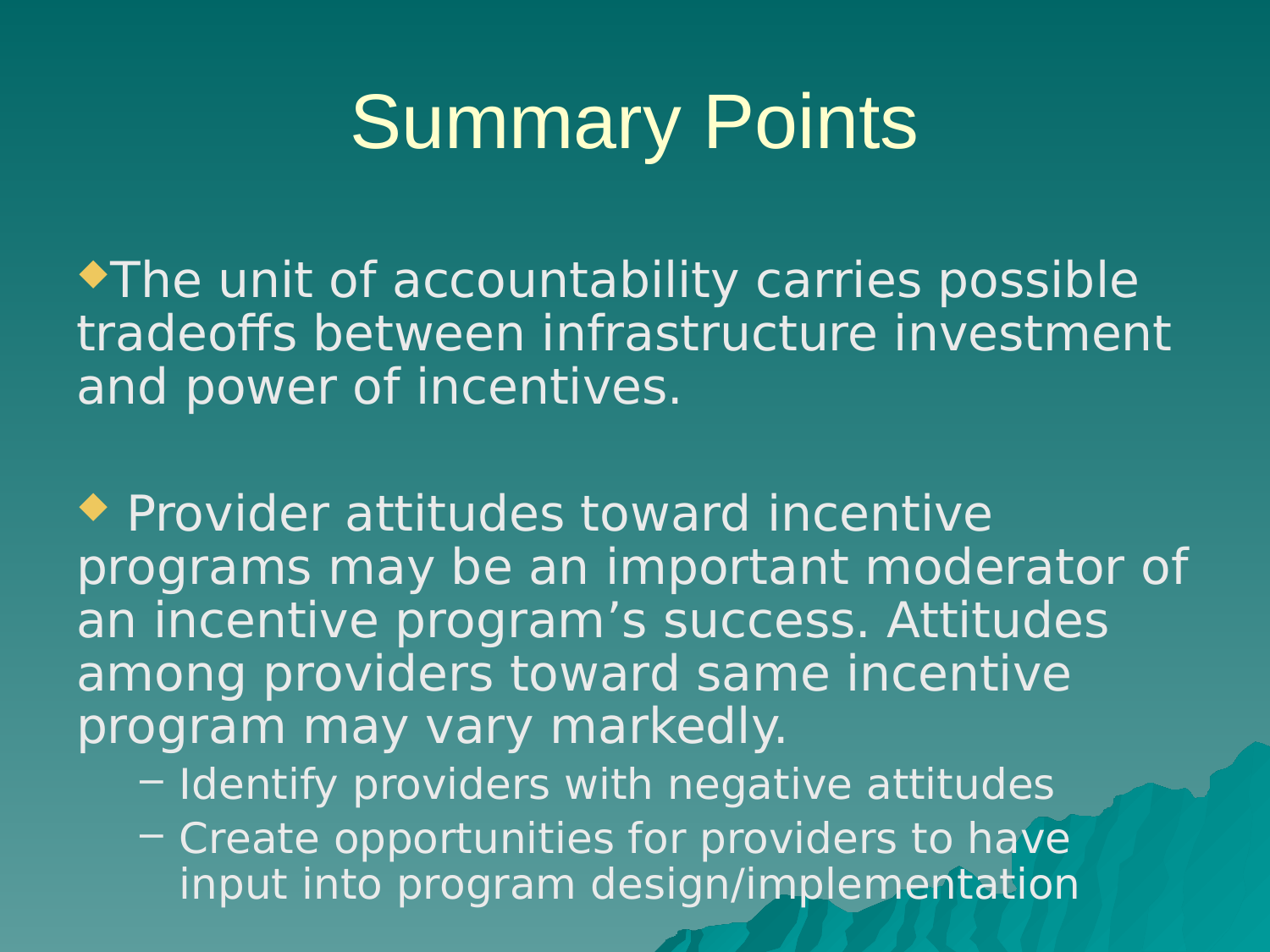

# Summary Points

The unit of accountability carries possible tradeoffs between infrastructure investment and power of incentives.

 Provider attitudes toward incentive programs may be an important moderator of an incentive program’s success. Attitudes among providers toward same incentive program may vary markedly.
Identify providers with negative attitudes
Create opportunities for providers to have input into program design/implementation